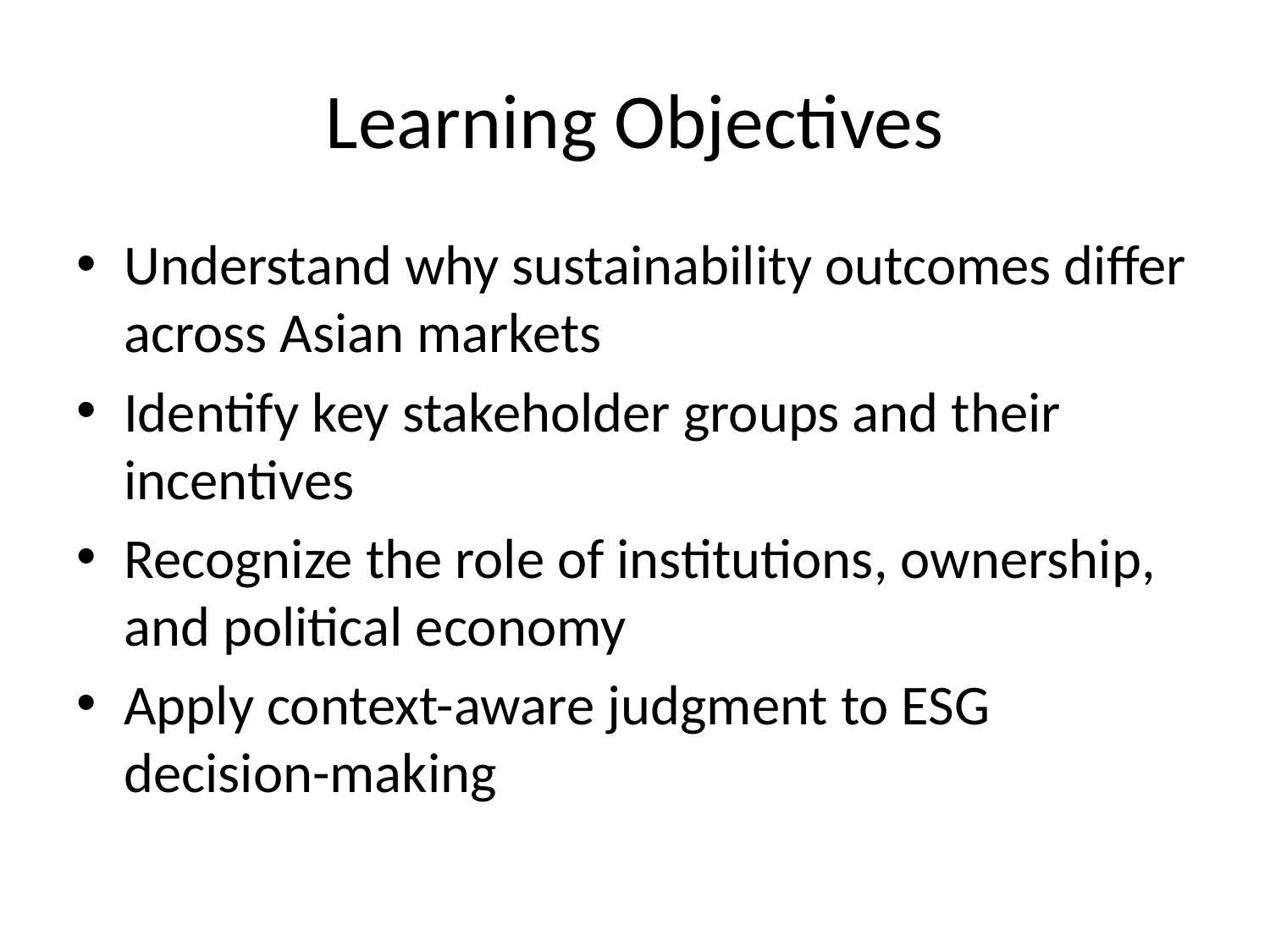

# Learning Objectives
Understand why sustainability outcomes differ across Asian markets
Identify key stakeholder groups and their incentives
Recognize the role of institutions, ownership, and political economy
Apply context-aware judgment to ESG decision-making